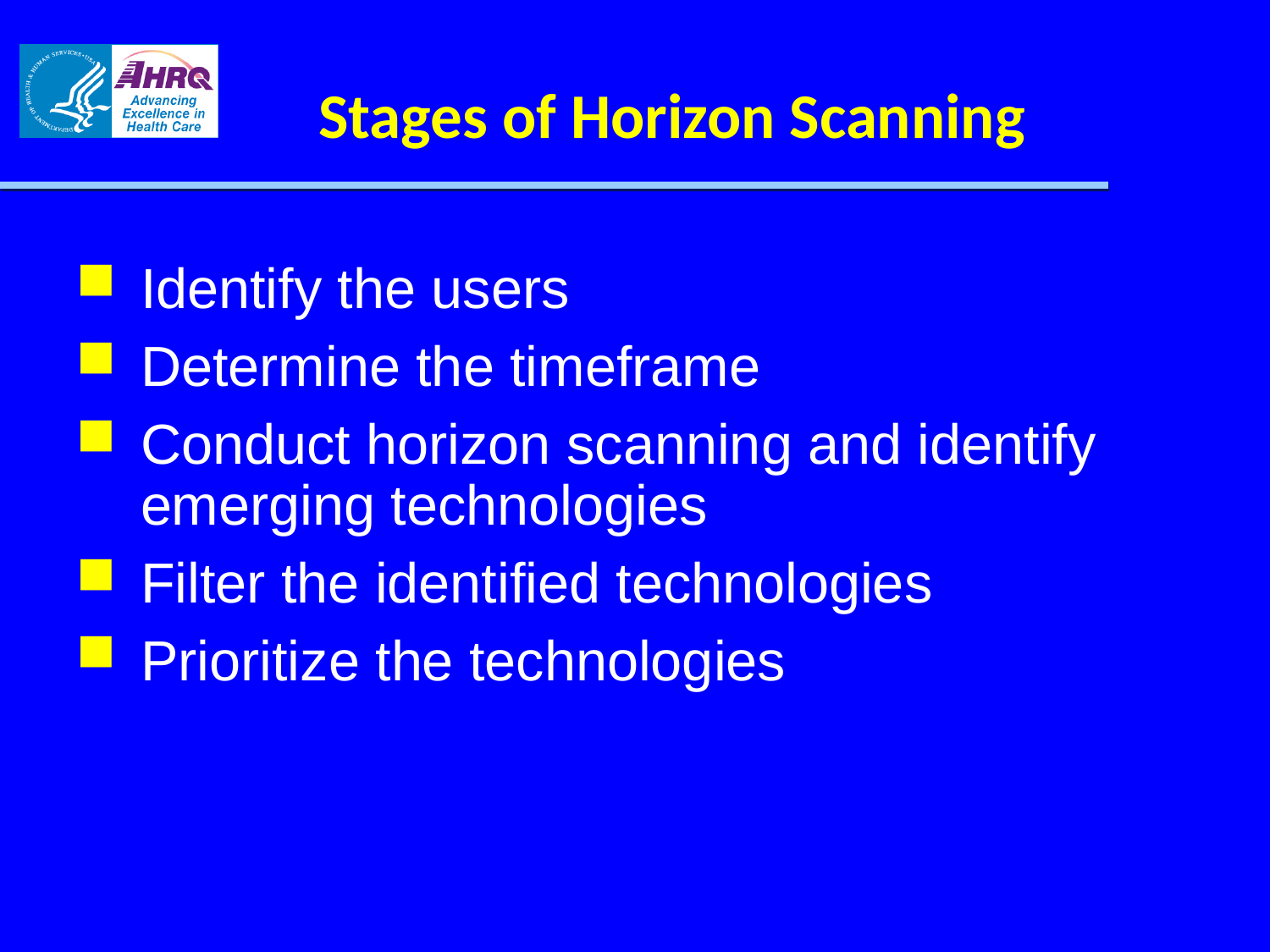

# Stages of Horizon Scanning
Identify the users
Determine the timeframe
Conduct horizon scanning and identify emerging technologies
Filter the identified technologies
Prioritize the technologies